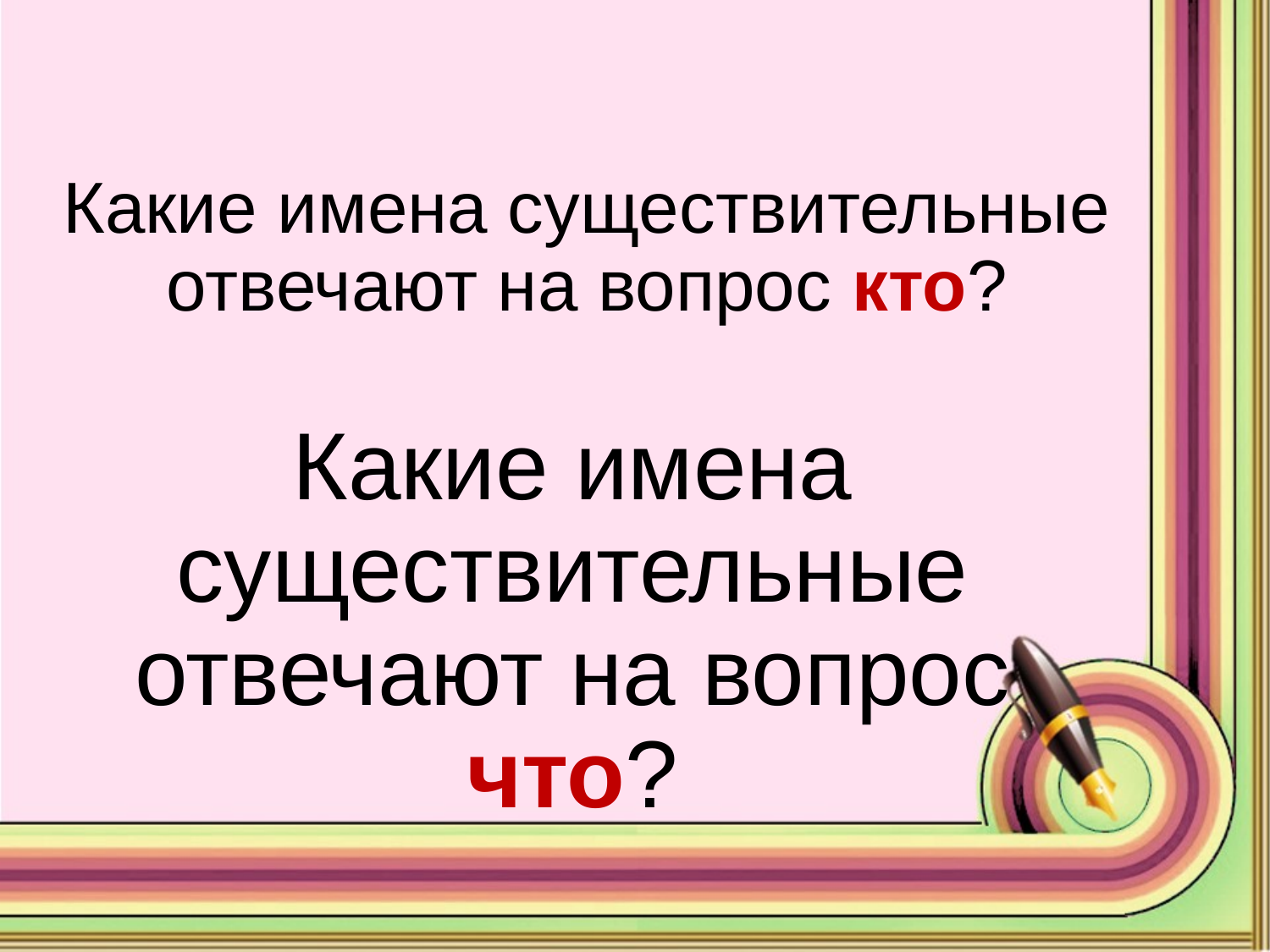

# Какие имена существительные отвечают на вопрос кто?
Какие имена существительные отвечают на вопрос что?